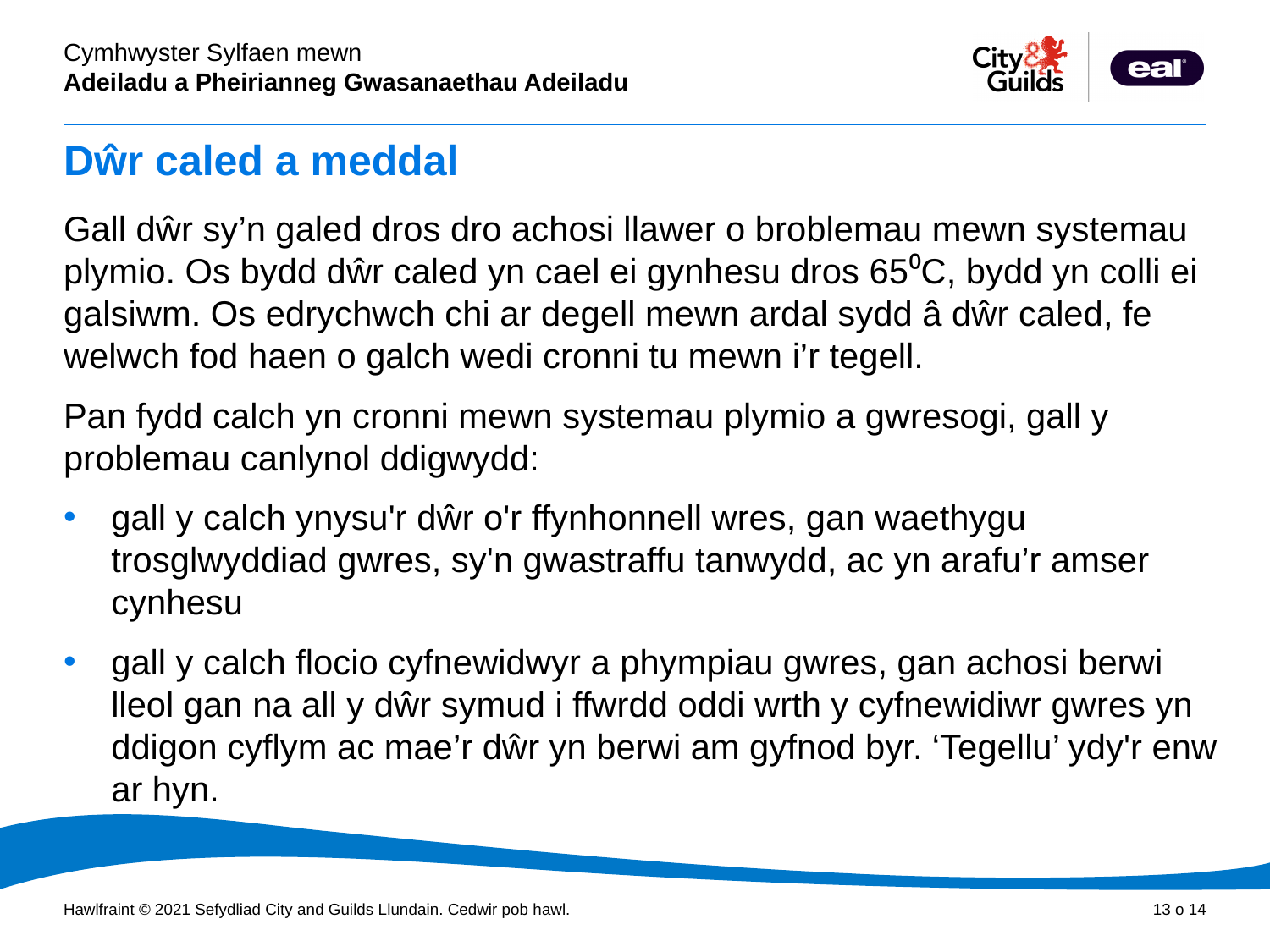

# Dŵr caled a meddal
Gall dŵr sy’n galed dros dro achosi llawer o broblemau mewn systemau plymio. Os bydd dŵr caled yn cael ei gynhesu dros 65⁰C, bydd yn colli ei galsiwm. Os edrychwch chi ar degell mewn ardal sydd â dŵr caled, fe welwch fod haen o galch wedi cronni tu mewn i’r tegell.
Pan fydd calch yn cronni mewn systemau plymio a gwresogi, gall y problemau canlynol ddigwydd:
gall y calch ynysu'r dŵr o'r ffynhonnell wres, gan waethygu trosglwyddiad gwres, sy'n gwastraffu tanwydd, ac yn arafu’r amser cynhesu
gall y calch flocio cyfnewidwyr a phympiau gwres, gan achosi berwi lleol gan na all y dŵr symud i ffwrdd oddi wrth y cyfnewidiwr gwres yn ddigon cyflym ac mae’r dŵr yn berwi am gyfnod byr. ‘Tegellu’ ydy'r enw ar hyn.